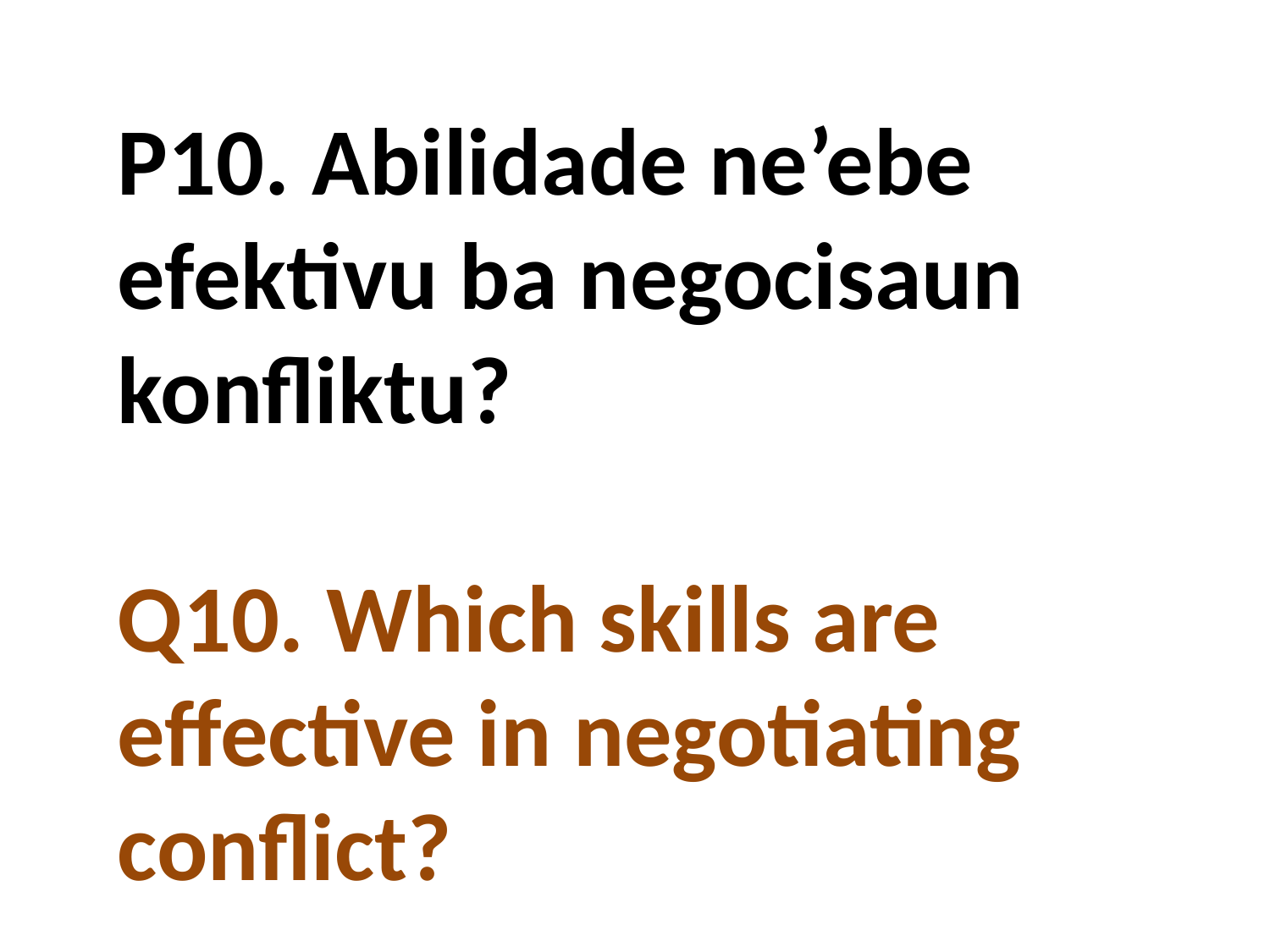

P10. Abilidade ne’ebe efektivu ba negocisaun konfliktu?
Q10. Which skills are effective in negotiating conflict?